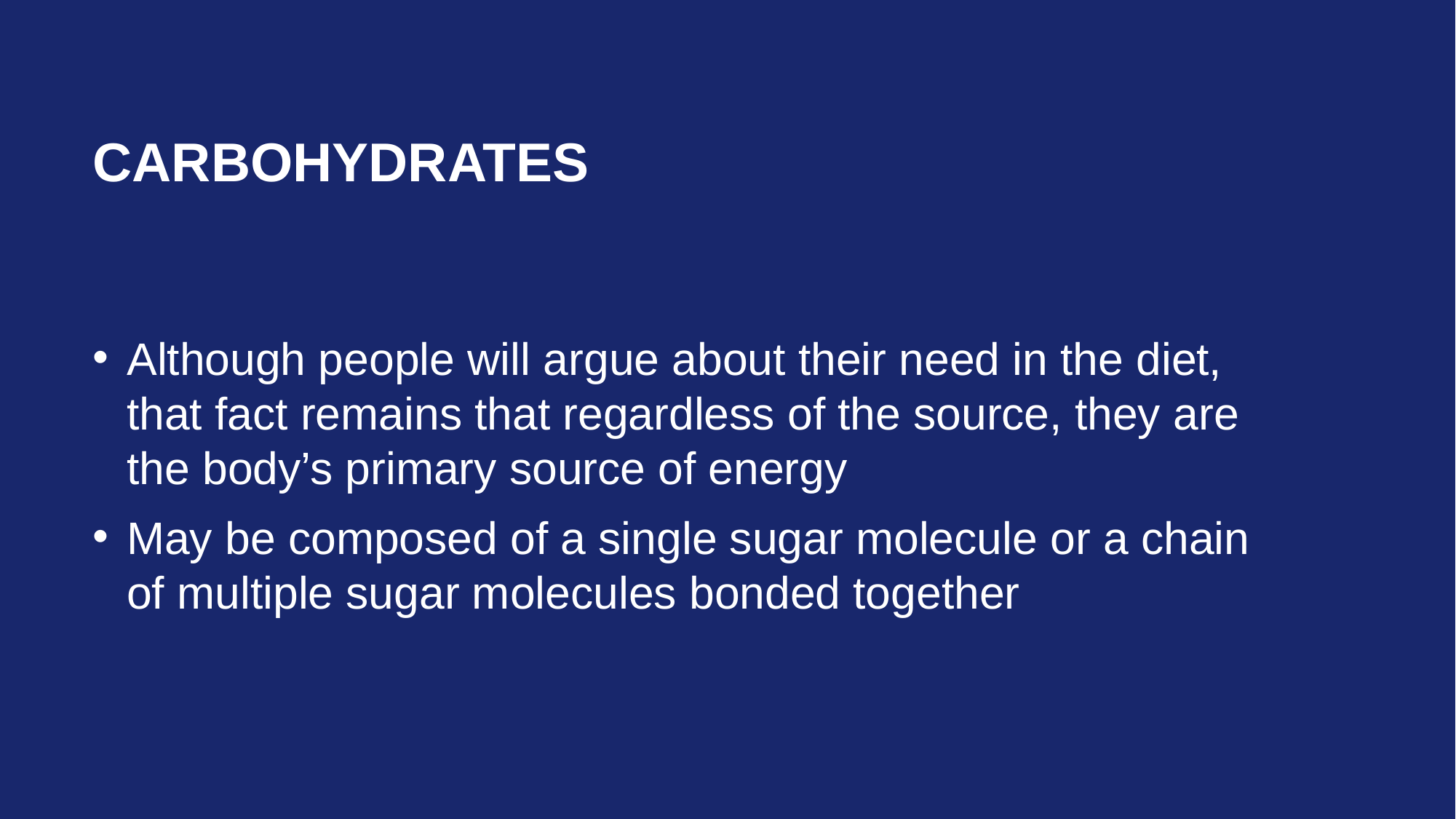

# Carbohydrates
Although people will argue about their need in the diet, that fact remains that regardless of the source, they are the body’s primary source of energy
May be composed of a single sugar molecule or a chain of multiple sugar molecules bonded together